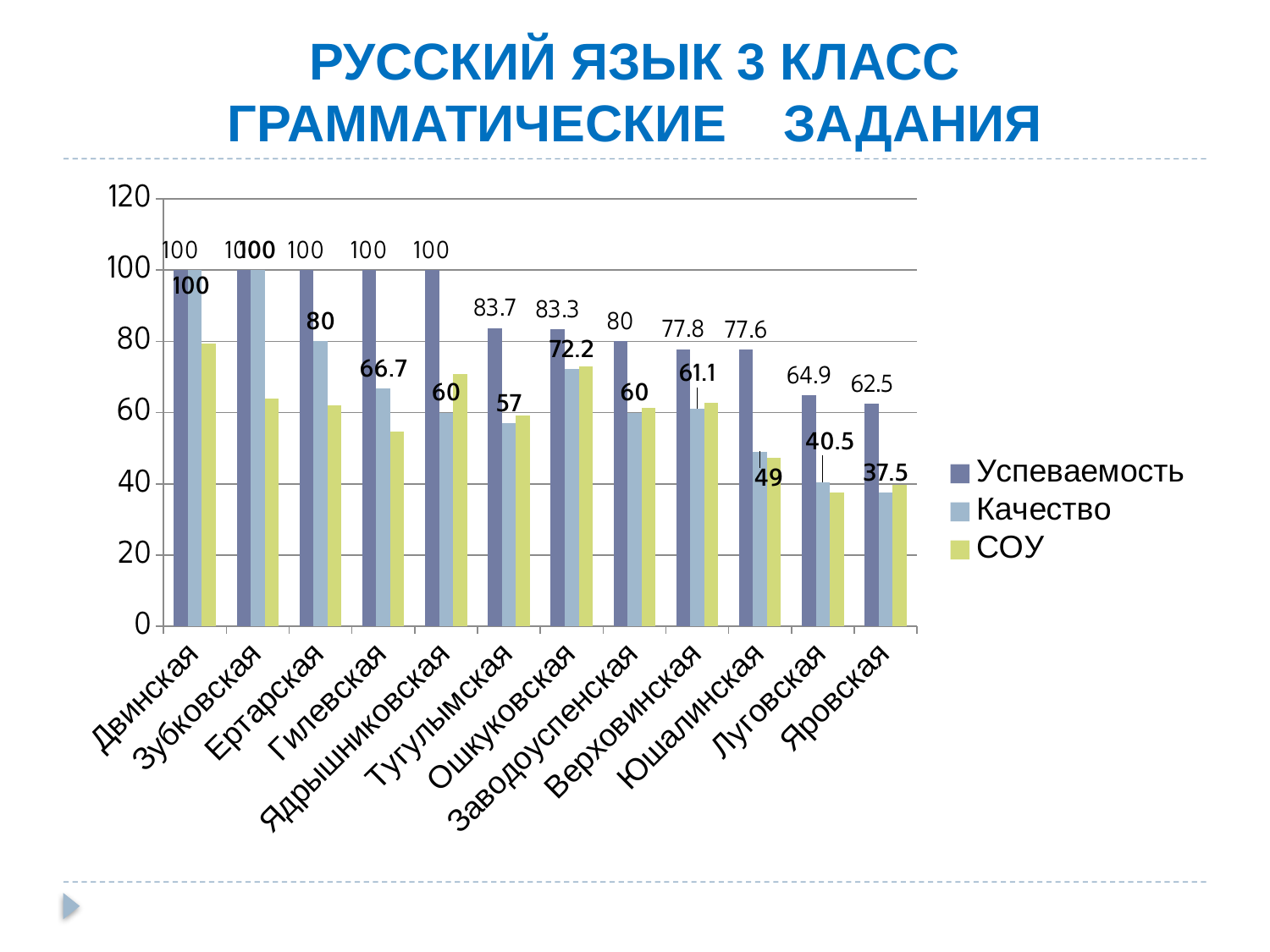

# РУССКИЙ ЯЗЫК 3 КЛАСС ГРАММАТИЧЕСКИЕ    ЗАДАНИЯ

### Chart

| Category | Успеваемость | Качество | СОУ |
|---|---|---|---|
| Двинская | 100.0 | 100.0 | 79.4 |
| Зубковская | 100.0 | 100.0 | 64.0 |
| Ертарская | 100.0 | 80.0 | 62.0 |
| Гилевская | 100.0 | 66.7 | 54.7 |
| Ядрышниковская | 100.0 | 60.0 | 70.8 |
| Тугулымская | 83.7 | 57.0 | 59.2 |
| Ошкуковская | 83.3 | 72.2 | 72.9 |
| Заводоуспенская | 80.0 | 60.0 | 61.4 |
| Верховинская | 77.8 | 61.1 | 62.7 |
| Юшалинская | 77.6 | 49.0 | 47.2 |
| Луговская | 64.9 | 40.5 | 37.5 |
| Яровская | 62.5 | 37.5 | 39.6 |